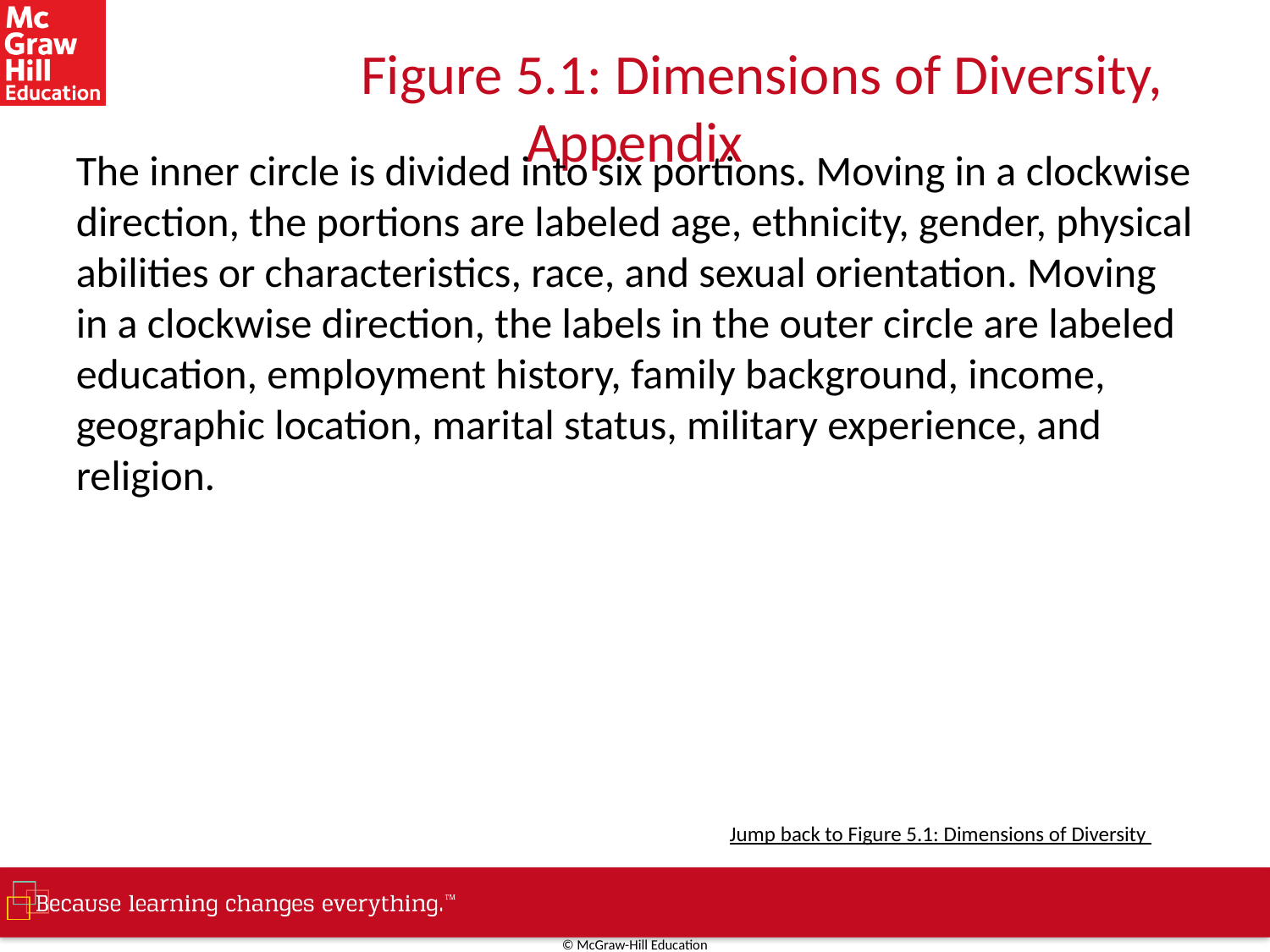

# Figure 5.1: Dimensions of Diversity, Appendix
The inner circle is divided into six portions. Moving in a clockwise direction, the portions are labeled age, ethnicity, gender, physical abilities or characteristics, race, and sexual orientation. Moving in a clockwise direction, the labels in the outer circle are labeled education, employment history, family background, income, geographic location, marital status, military experience, and religion.
Jump back to Figure 5.1: Dimensions of Diversity